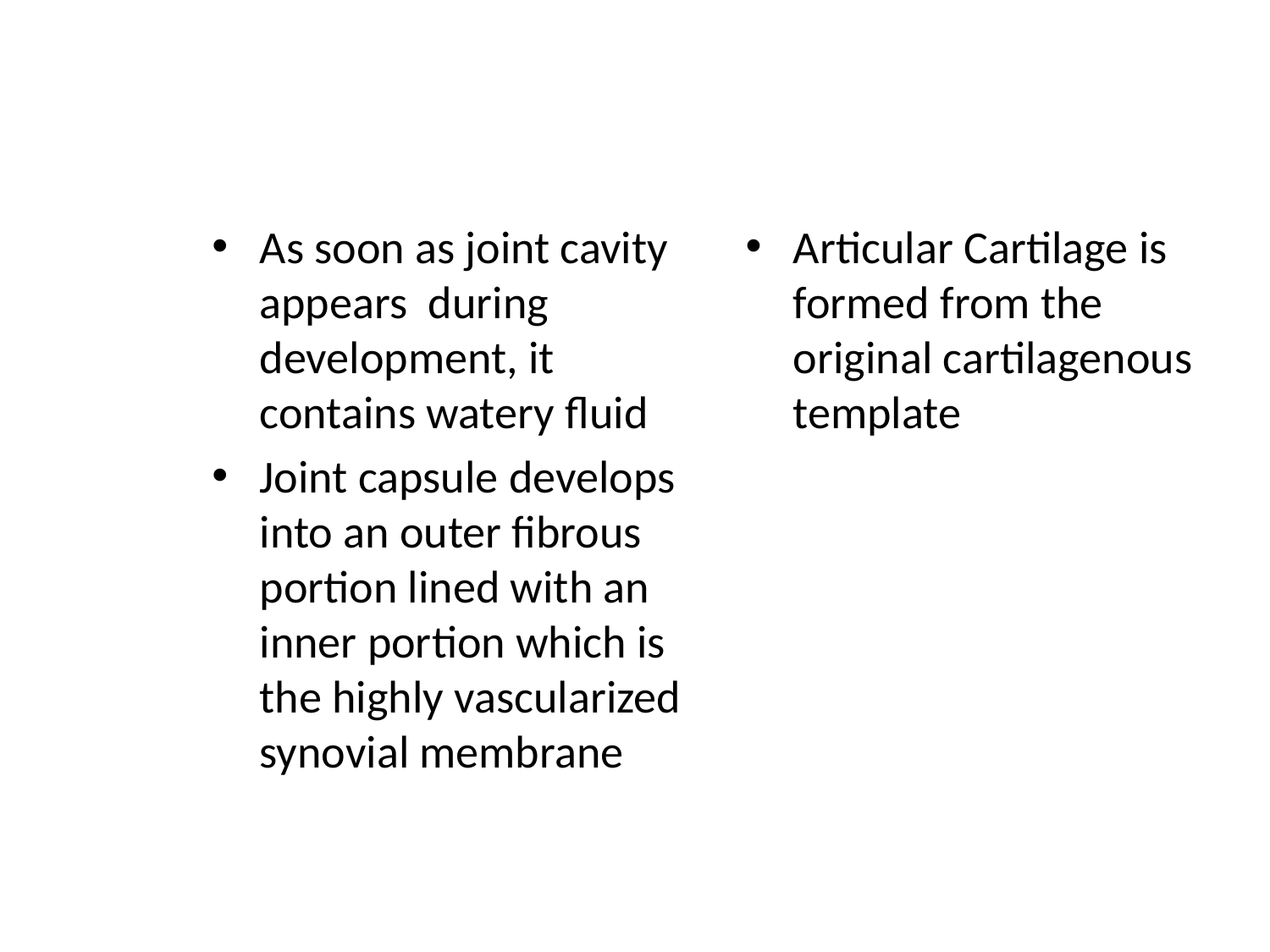

#
As soon as joint cavity appears  during development, it contains watery fluid
Joint capsule develops into an outer fibrous portion lined with an inner portion which is the highly vascularized synovial membrane
Articular Cartilage is formed from the original cartilagenous template